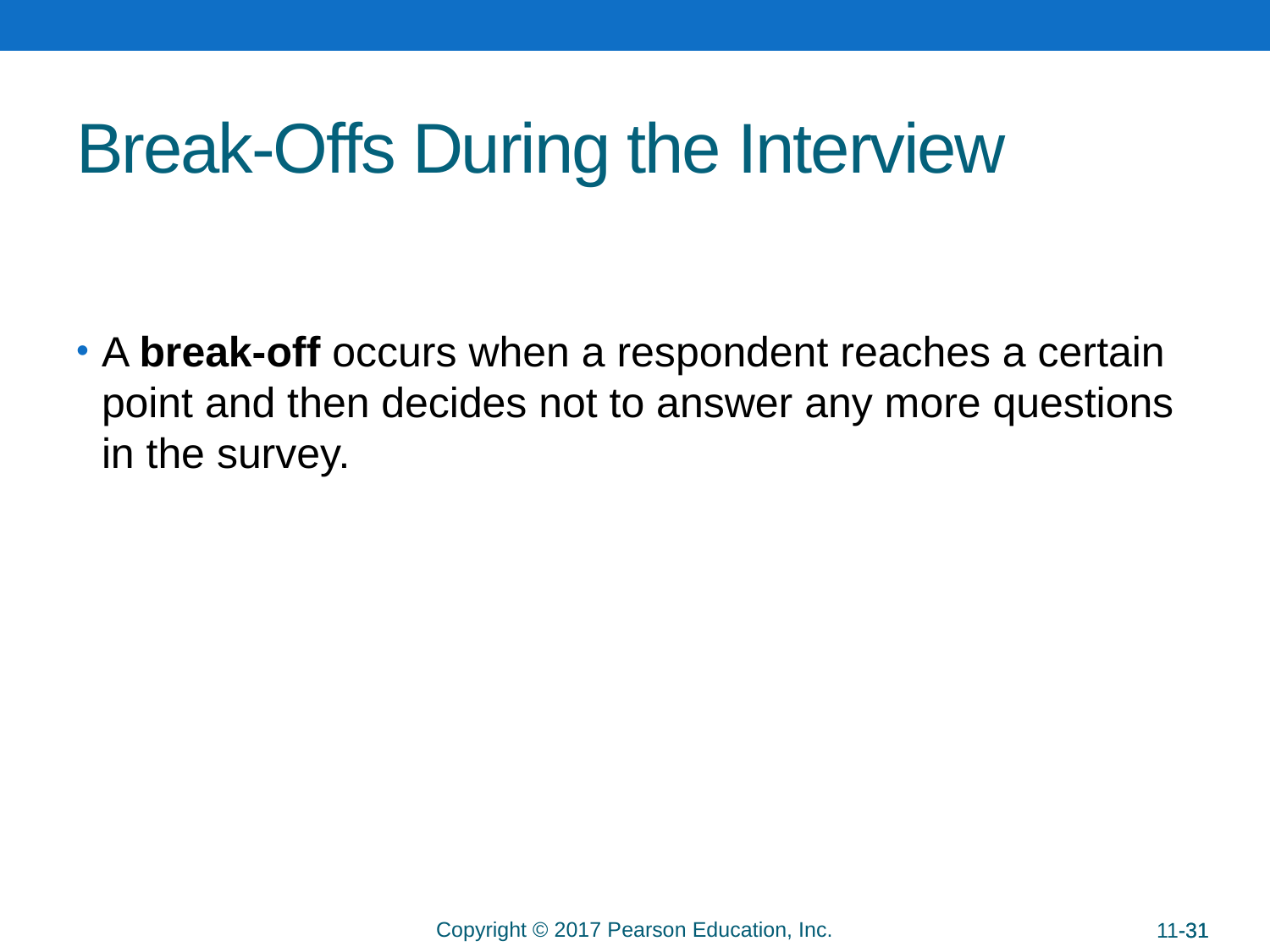

# Break-Offs During the Interview
A break-off occurs when a respondent reaches a certain point and then decides not to answer any more questions in the survey.